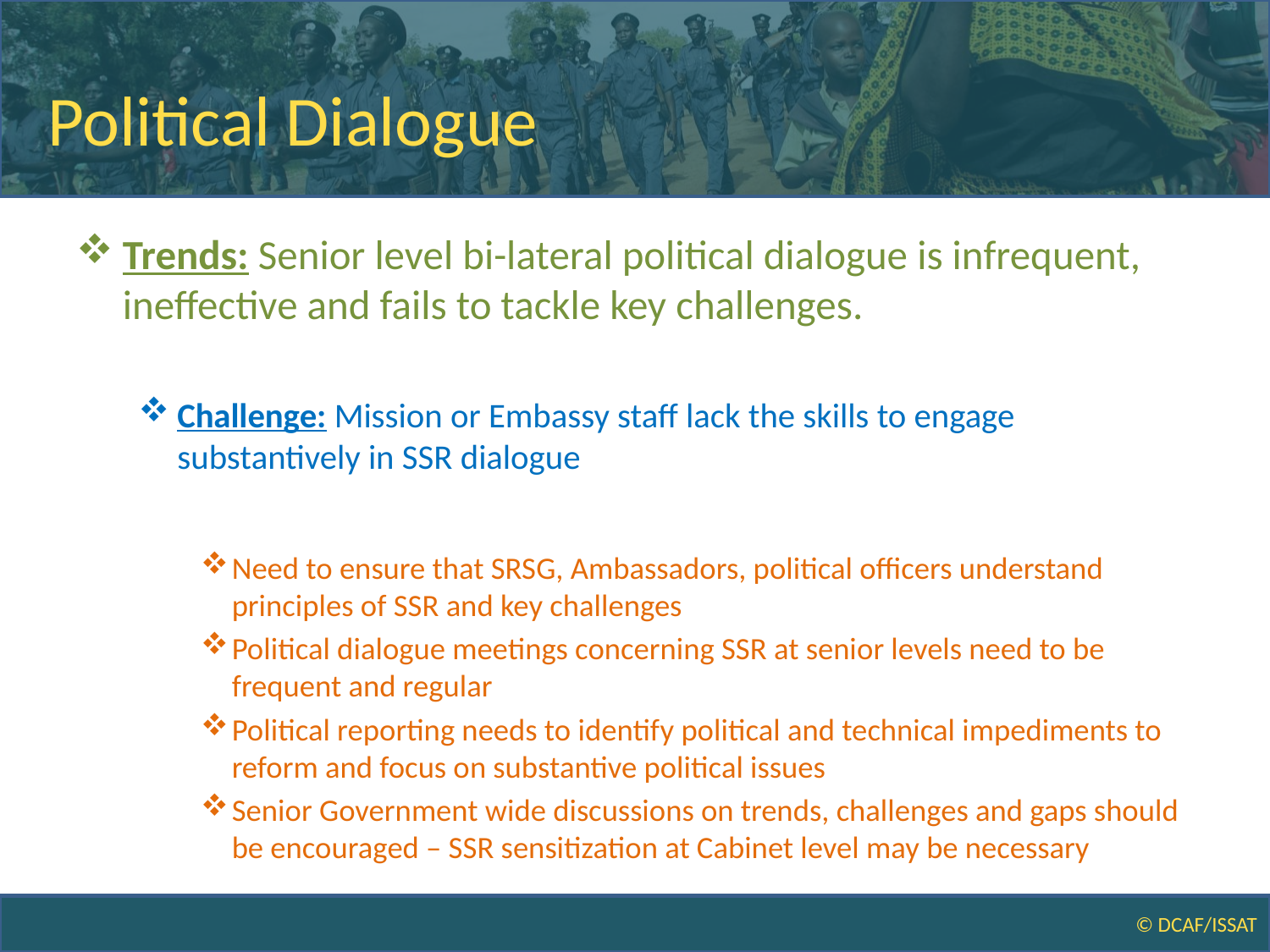

# Political Dialogue
Trends: Senior level bi-lateral political dialogue is infrequent, ineffective and fails to tackle key challenges.

Challenge: Mission or Embassy staff lack the skills to engage substantively in SSR dialogue

Need to ensure that SRSG, Ambassadors, political officers understand principles of SSR and key challenges
Political dialogue meetings concerning SSR at senior levels need to be frequent and regular
Political reporting needs to identify political and technical impediments to reform and focus on substantive political issues
Senior Government wide discussions on trends, challenges and gaps should be encouraged – SSR sensitization at Cabinet level may be necessary